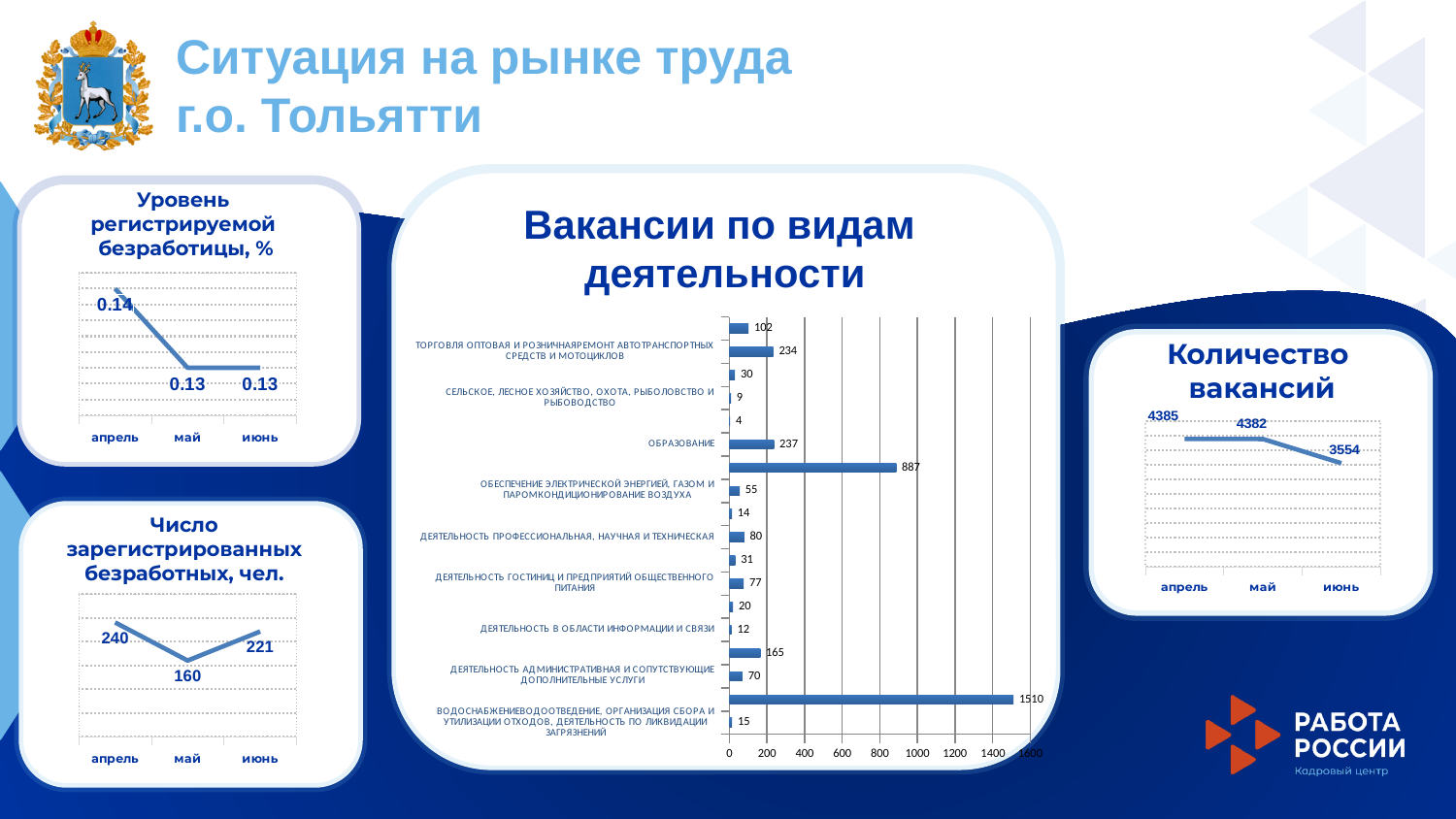

Ситуация на рынке труда
г.о. Тольятти

Уровень
регистрируемой
безработицы, %
Вакансии по видам
деятельности

### Chart

| Category | Уровень |
|---|---|
| апрель | 0.14 |
| май | 0.13 |
| июнь | 0.13 |

### Chart

| Category | Вакансии |
|---|---|
| ВОДОСНАБЖЕНИЕВОДООТВЕДЕНИЕ, ОРГАНИЗАЦИЯ СБОРА И УТИЛИЗАЦИИ ОТХОДОВ, ДЕЯТЕЛЬНОСТЬ ПО ЛИКВИДАЦИИ ЗАГРЯЗНЕНИЙ | 15.0 |
| ГОСУДАРСТВЕННОЕ УПРАВЛЕНИЕ И ОБЕСПЕЧЕНИЕ ВОЕННОЙ БЕЗОПАСНОСТИСОЦИАЛЬНОЕ ОБЕСПЕЧЕНИЕ | 1510.0 |
| ДЕЯТЕЛЬНОСТЬ АДМИНИСТРАТИВНАЯ И СОПУТСТВУЮЩИЕ ДОПОЛНИТЕЛЬНЫЕ УСЛУГИ | 70.0 |
| ДЕЯТЕЛЬНОСТЬ В ОБЛАСТИ ЗДРАВООХРАНЕНИЯ И СОЦИАЛЬНЫХ УСЛУГ | 165.0 |
| ДЕЯТЕЛЬНОСТЬ В ОБЛАСТИ ИНФОРМАЦИИ И СВЯЗИ | 12.0 |
| ДЕЯТЕЛЬНОСТЬ В ОБЛАСТИ КУЛЬТУРЫ, СПОРТА, ОРГАНИЗАЦИИ ДОСУГА И РАЗВЛЕЧЕНИЙ | 20.0 |
| ДЕЯТЕЛЬНОСТЬ ГОСТИНИЦ И ПРЕДПРИЯТИЙ ОБЩЕСТВЕННОГО ПИТАНИЯ | 77.0 |
| ДЕЯТЕЛЬНОСТЬ ПО ОПЕРАЦИЯМ С НЕДВИЖИМЫМ ИМУЩЕСТВОМ | 31.0 |
| ДЕЯТЕЛЬНОСТЬ ПРОФЕССИОНАЛЬНАЯ, НАУЧНАЯ И ТЕХНИЧЕСКАЯ | 80.0 |
| ДЕЯТЕЛЬНОСТЬ ФИНАНСОВАЯ И СТРАХОВАЯ | 14.0 |
| ОБЕСПЕЧЕНИЕ ЭЛЕКТРИЧЕСКОЙ ЭНЕРГИЕЙ, ГАЗОМ И ПАРОМКОНДИЦИОНИРОВАНИЕ ВОЗДУХА | 55.0 |
| ОБРАБАТЫВАЮЩИЕ ПРОИЗВОДСТВА | 887.0 |
| ОБРАЗОВАНИЕ | 237.0 |
| ПРЕДОСТАВЛЕНИЕ ПРОЧИХ ВИДОВ УСЛУГ | 4.0 |
| СЕЛЬСКОЕ, ЛЕСНОЕ ХОЗЯЙСТВО, ОХОТА, РЫБОЛОВСТВО И РЫБОВОДСТВО | 9.0 |
| СТРОИТЕЛЬСТВО | 30.0 |
| ТОРГОВЛЯ ОПТОВАЯ И РОЗНИЧНАЯРЕМОНТ АВТОТРАНСПОРТНЫХ СРЕДСТВ И МОТОЦИКЛОВ | 234.0 |
| ТРАНСПОРТИРОВКА И ХРАНЕНИЕ | 102.0 |
Количество
вакансий

### Chart

| Category | Ряд 1 |
|---|---|
| апрель | 4385.0 |
| май | 4382.0 |
| июнь | 3554.0 |
Число
зарегистрированных
безработных, чел.

### Chart

| Category | Ряд 1 |
|---|---|
| апрель | 240.0 |
| май | 160.0 |
| июнь | 221.0 |